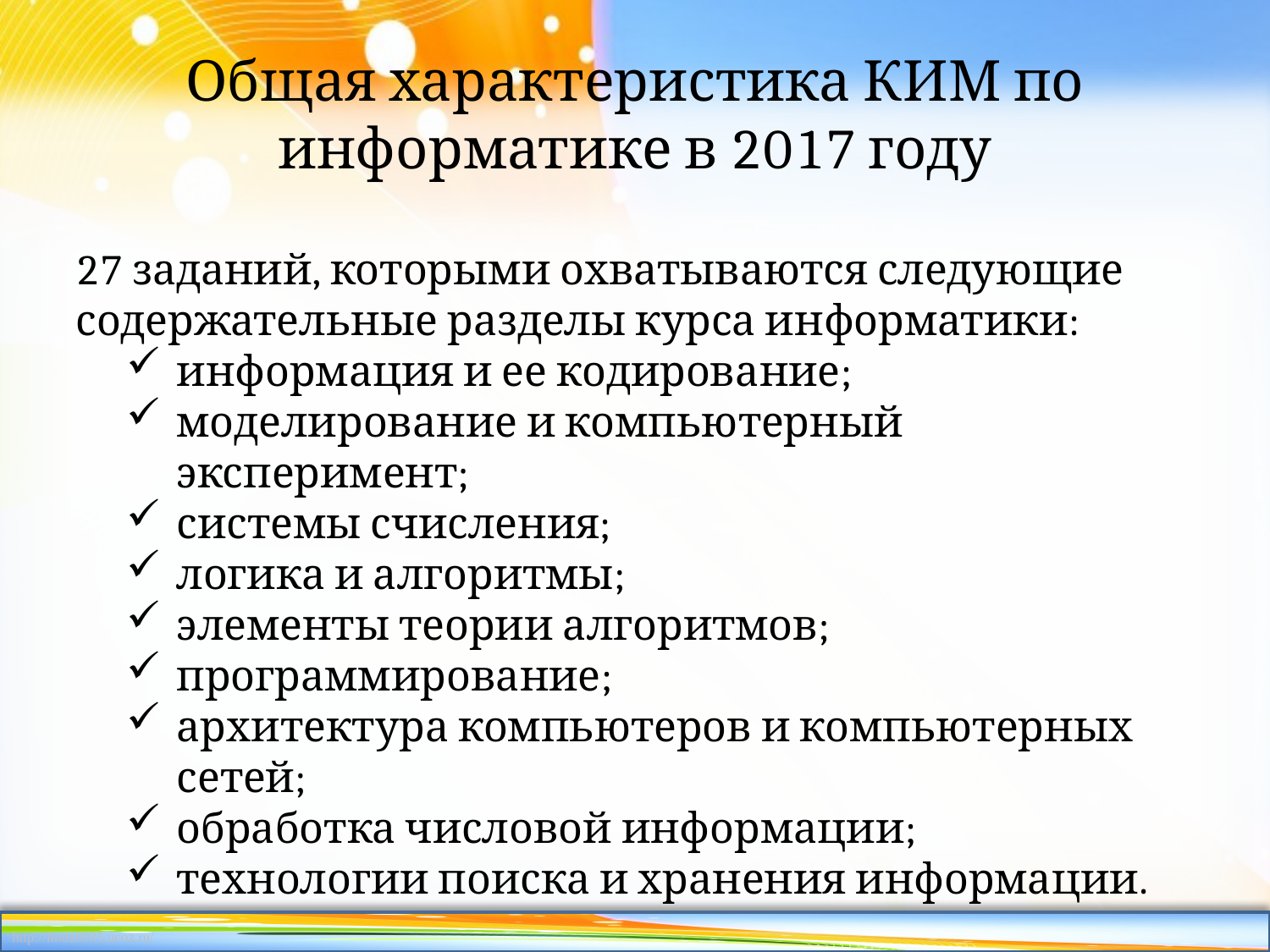

Общая характеристика КИМ по информатике в 2017 году
27 заданий, которыми охватываются следующие содержательные разделы курса информатики:
информация и ее кодирование;
моделирование и компьютерный эксперимент;
системы счисления;
логика и алгоритмы;
элементы теории алгоритмов;
программирование;
архитектура компьютеров и компьютерных сетей;
обработка числовой информации;
технологии поиска и хранения информации.